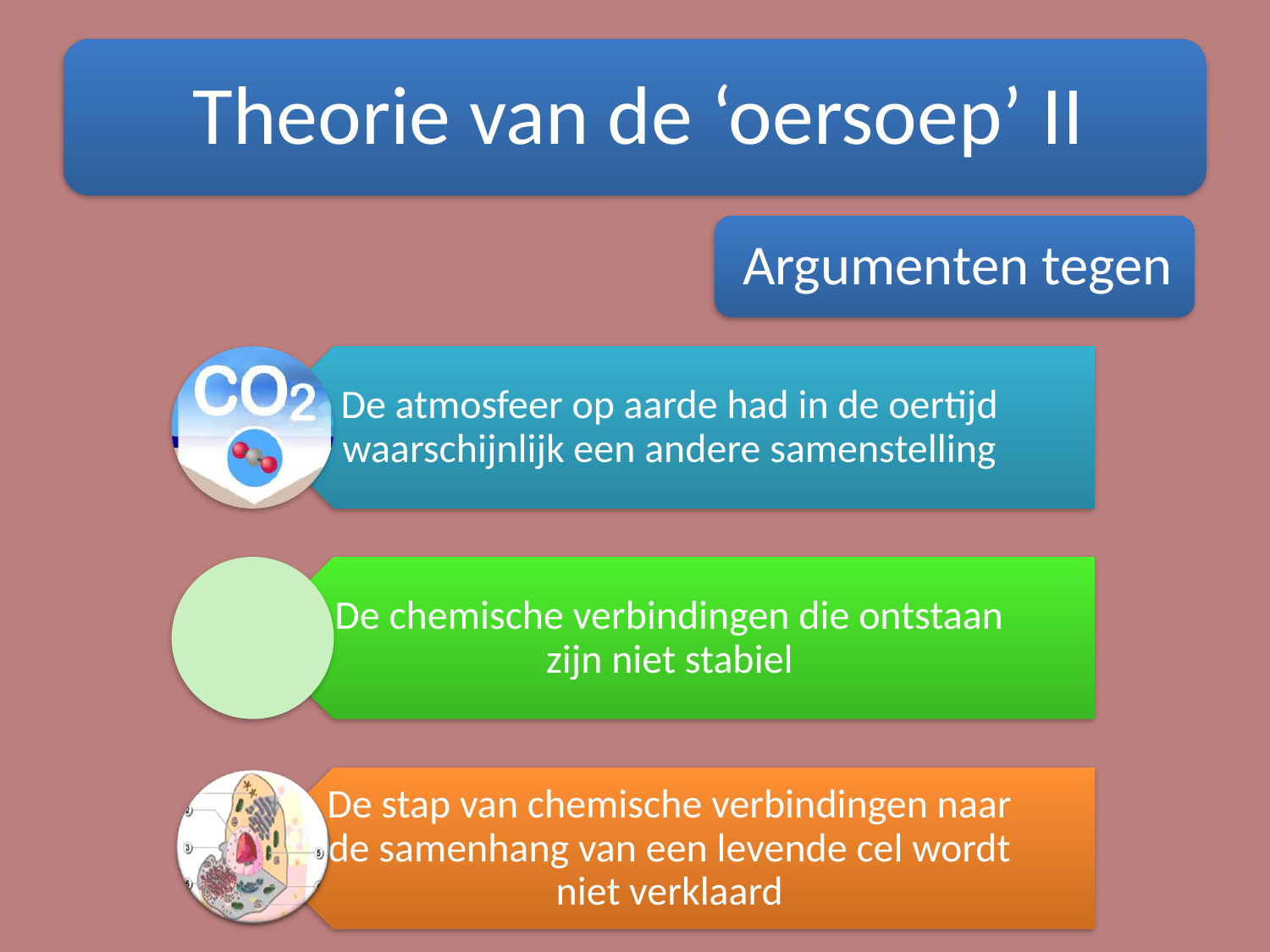

Theorie van de ‘oersoep’ II
Argumenten tegen
De atmosfeer op aarde had in de oertijd waarschijnlijk een andere samenstelling
De chemische verbindingen die ontstaan zijn niet stabiel
De stap van chemische verbindingen naar de samenhang van een levende cel wordt niet verklaard